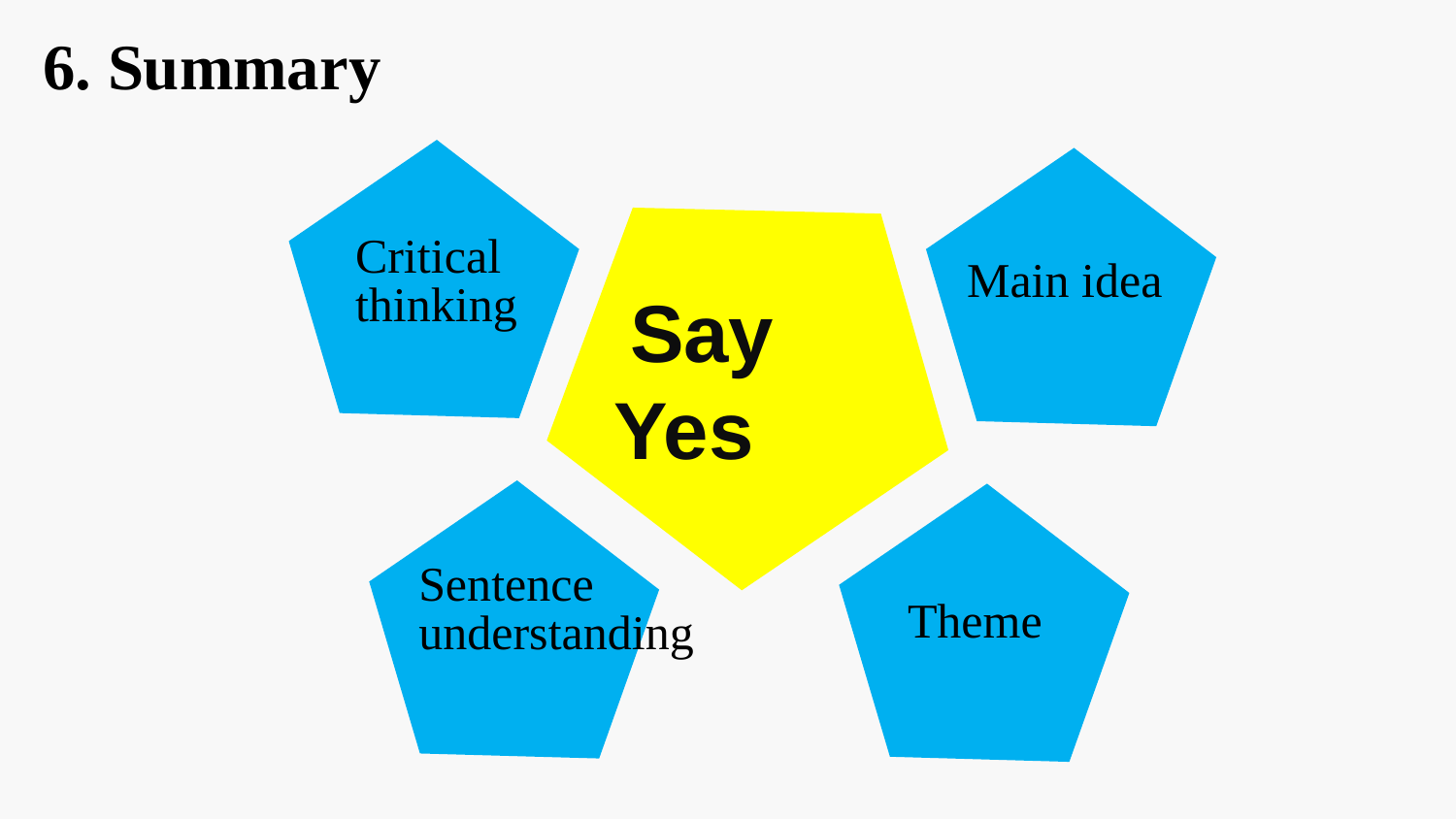

6. Summary

Critical
thinking

Main idea

 Say Yes

Sentence  understanding

Theme